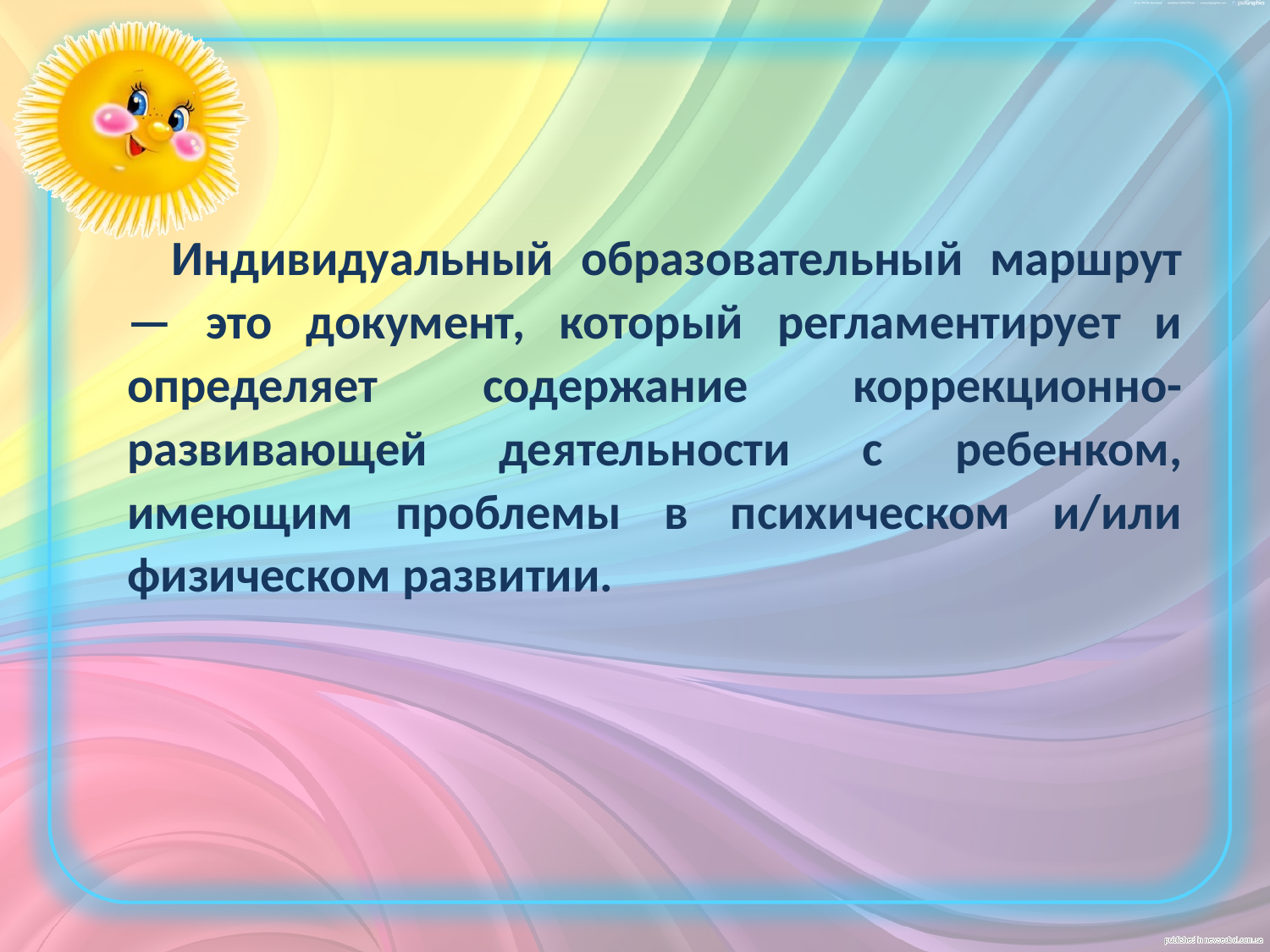

Индивидуальный образовательный маршрут — это документ, который регламентирует и определяет содержание коррекционно-развивающей деятельности с ребенком, имеющим проблемы в психическом и/или физическом развитии.